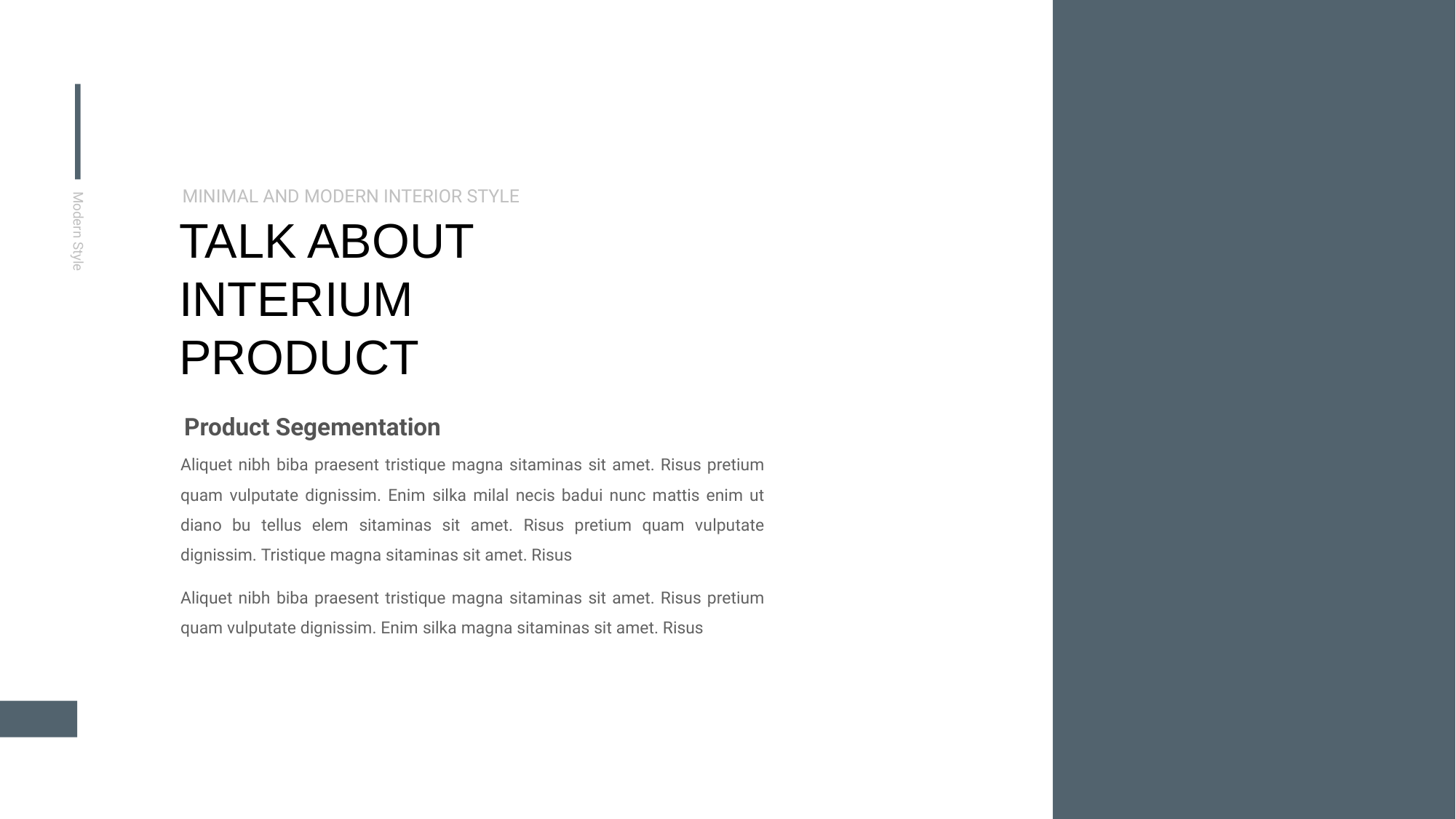

MINIMAL AND MODERN INTERIOR STYLE
TALK ABOUT INTERIUM PRODUCT
Modern Style
Product Segementation
Aliquet nibh biba praesent tristique magna sitaminas sit amet. Risus pretium quam vulputate dignissim. Enim silka milal necis badui nunc mattis enim ut diano bu tellus elem sitaminas sit amet. Risus pretium quam vulputate dignissim. Tristique magna sitaminas sit amet. Risus
Aliquet nibh biba praesent tristique magna sitaminas sit amet. Risus pretium quam vulputate dignissim. Enim silka magna sitaminas sit amet. Risus